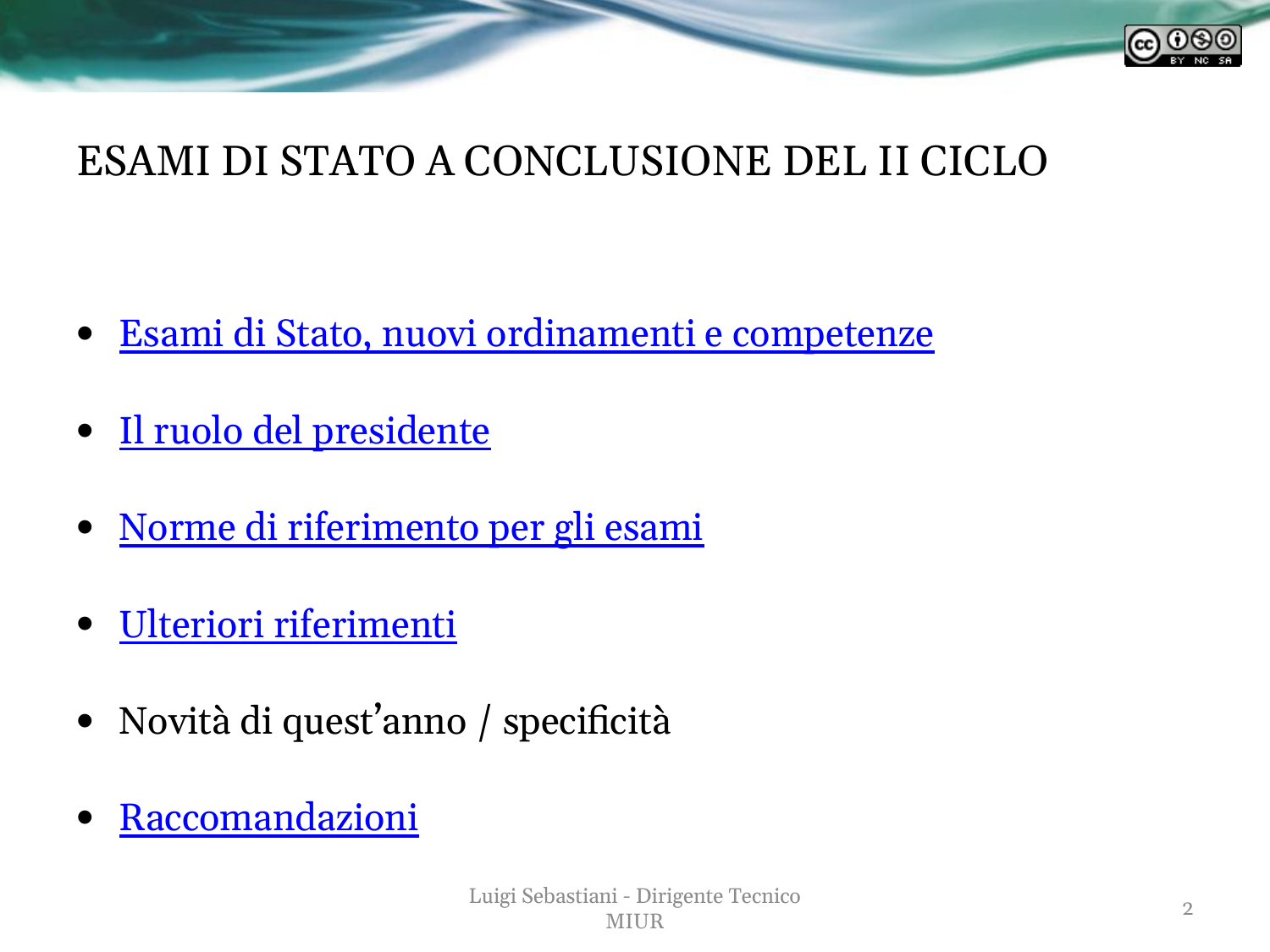

# ESAMI DI STATO A CONCLUSIONE DEL II CICLO
Esami di Stato, nuovi ordinamenti e competenze
Il ruolo del presidente
Norme di riferimento per gli esami
Ulteriori riferimenti
Novità di quest’anno / specificità
Raccomandazioni
Luigi Sebastiani - Dirigente Tecnico MIUR
2